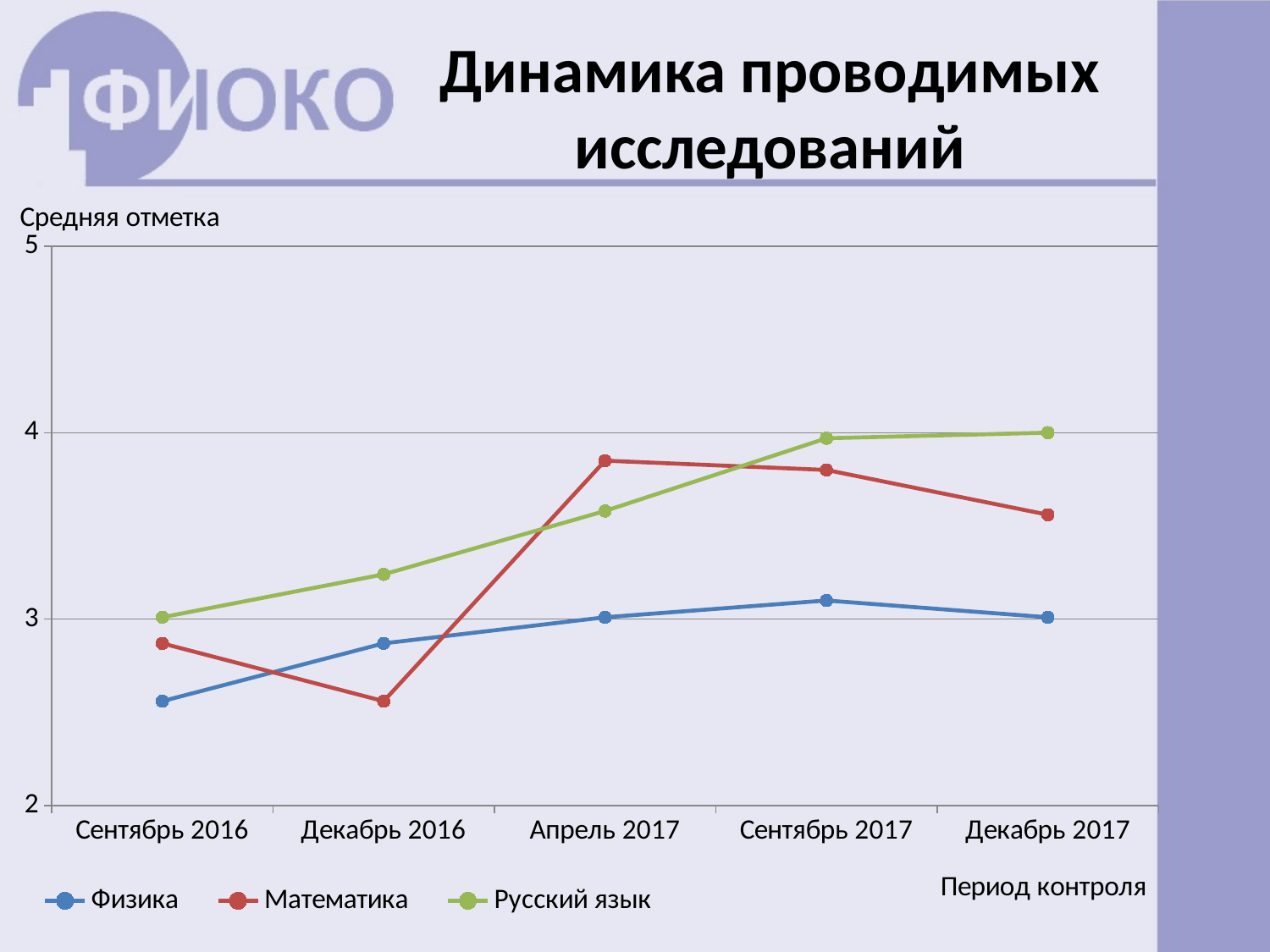

# Динамика проводимых исследований

### Chart

| Category | Физика | Математика | Русский язык |
|---|---|---|---|
| 42614.0 | 2.56 | 2.87 | 3.01 |
| 42705.0 | 2.87 | 2.56 | 3.24 |
| 42826.0 | 3.01 | 3.85 | 3.58 |
| 42979.0 | 3.1 | 3.8 | 3.97 |
| 43070.0 | 3.01 | 3.56 | 4.0 |